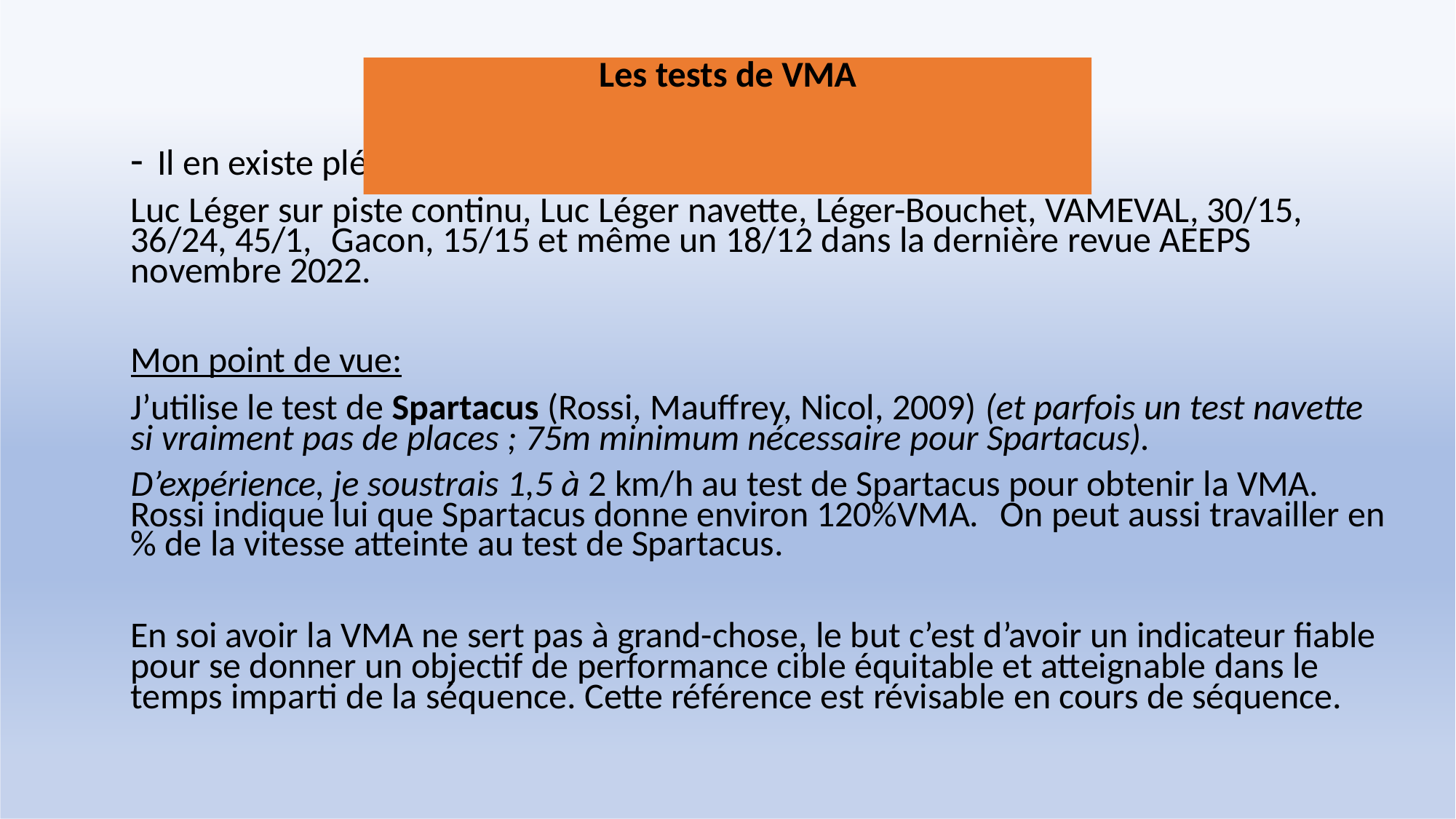

# Les tests de VMA
- Il en existe pléthore:
Luc Léger sur piste continu, Luc Léger navette, Léger-Bouchet, VAMEVAL, 30/15, 36/24, 45/1,	Gacon, 15/15 et même un 18/12 dans la dernière revue AEEPS novembre 2022.

Mon point de vue:
J’utilise le test de Spartacus (Rossi, Mauffrey, Nicol, 2009) (et parfois un test navette si vraiment pas de places ; 75m minimum nécessaire pour Spartacus).
D’expérience, je soustrais 1,5 à 2 km/h au test de Spartacus pour obtenir la VMA. Rossi indique lui que Spartacus donne environ 120%VMA.	On peut aussi travailler en
% de la vitesse atteinte au test de Spartacus.

En soi avoir la VMA ne sert pas à grand-chose, le but c’est d’avoir un indicateur fiable pour se donner un objectif de performance cible équitable et atteignable dans le temps imparti de la séquence. Cette référence est révisable en cours de séquence.